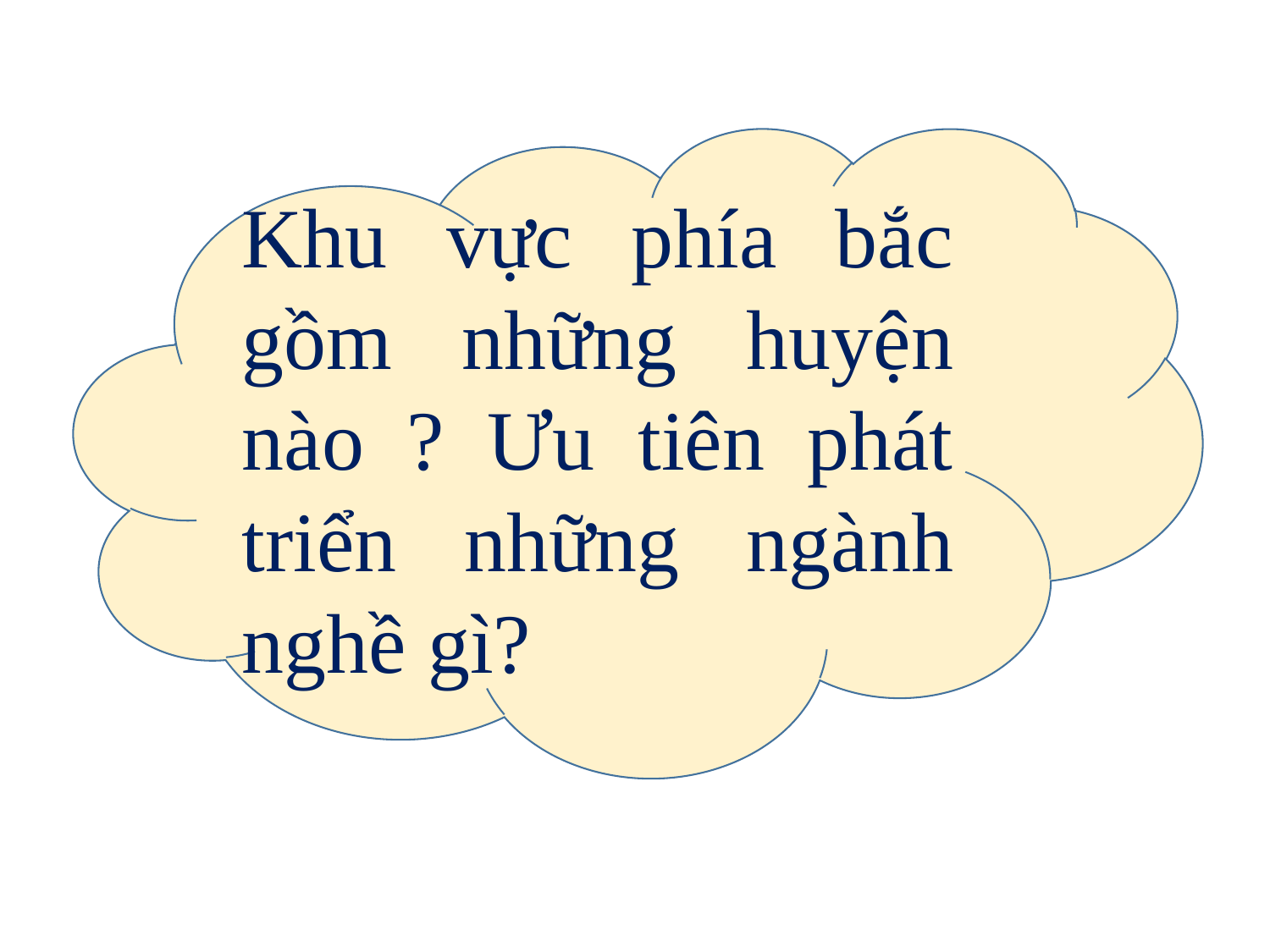

Khu vực phía bắc gồm những huyện nào ? Ưu tiên phát triển những ngành nghề gì?